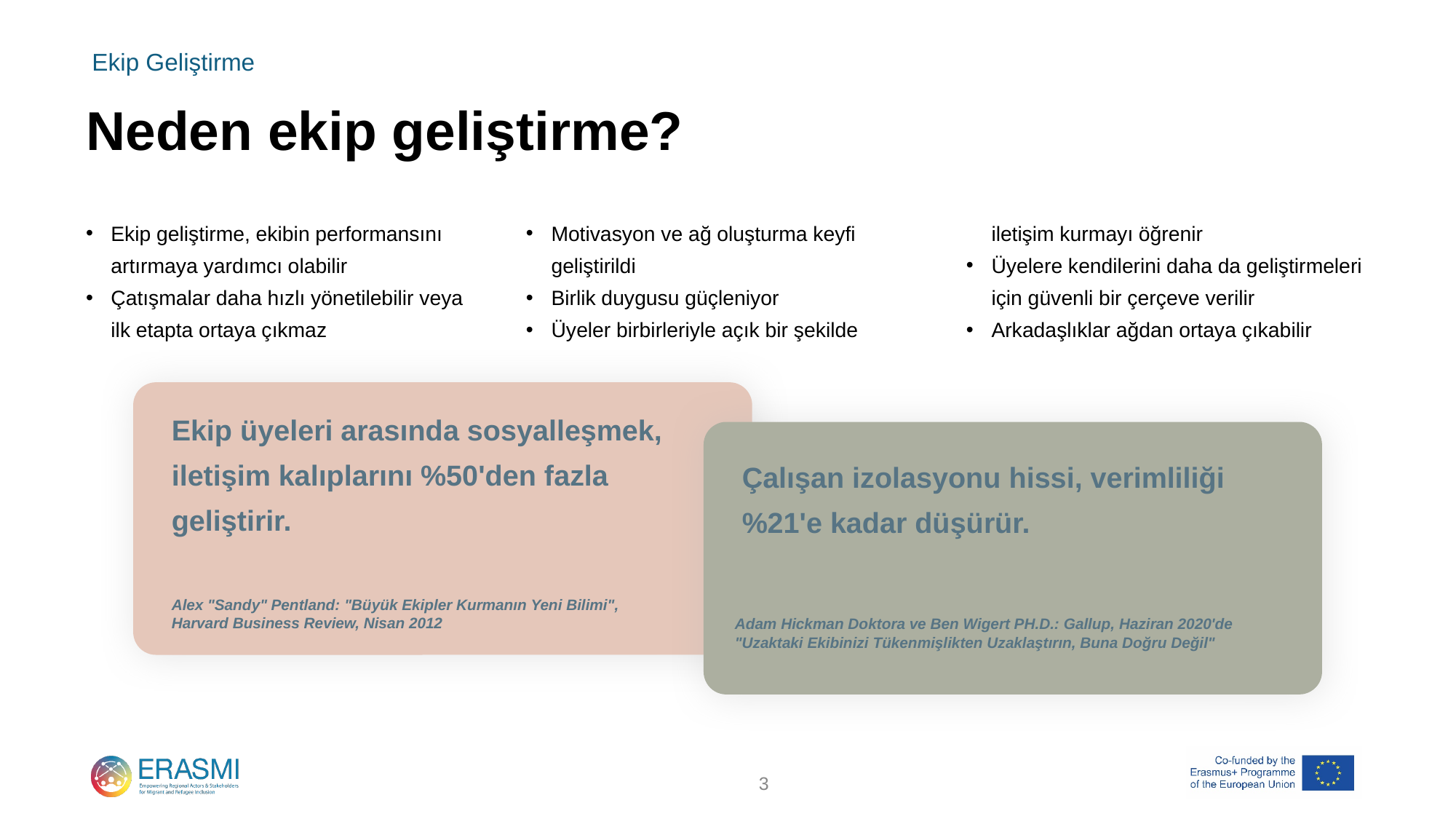

# Neden ekip geliştirme?
Ekip geliştirme, ekibin performansını artırmaya yardımcı olabilir
Çatışmalar daha hızlı yönetilebilir veya ilk etapta ortaya çıkmaz
Motivasyon ve ağ oluşturma keyfi geliştirildi
Birlik duygusu güçleniyor
Üyeler birbirleriyle açık bir şekilde iletişim kurmayı öğrenir
Üyelere kendilerini daha da geliştirmeleri için güvenli bir çerçeve verilir
Arkadaşlıklar ağdan ortaya çıkabilir

Ekip üyeleri arasında sosyalleşmek, iletişim kalıplarını %50'den fazla geliştirir.

Çalışan izolasyonu hissi, verimliliği %21'e kadar düşürür.
Alex "Sandy" Pentland: "Büyük Ekipler Kurmanın Yeni Bilimi", Harvard Business Review, Nisan 2012
Adam Hickman Doktora ve Ben Wigert PH.D.: Gallup, Haziran 2020'de "Uzaktaki Ekibinizi Tükenmişlikten Uzaklaştırın, Buna Doğru Değil"